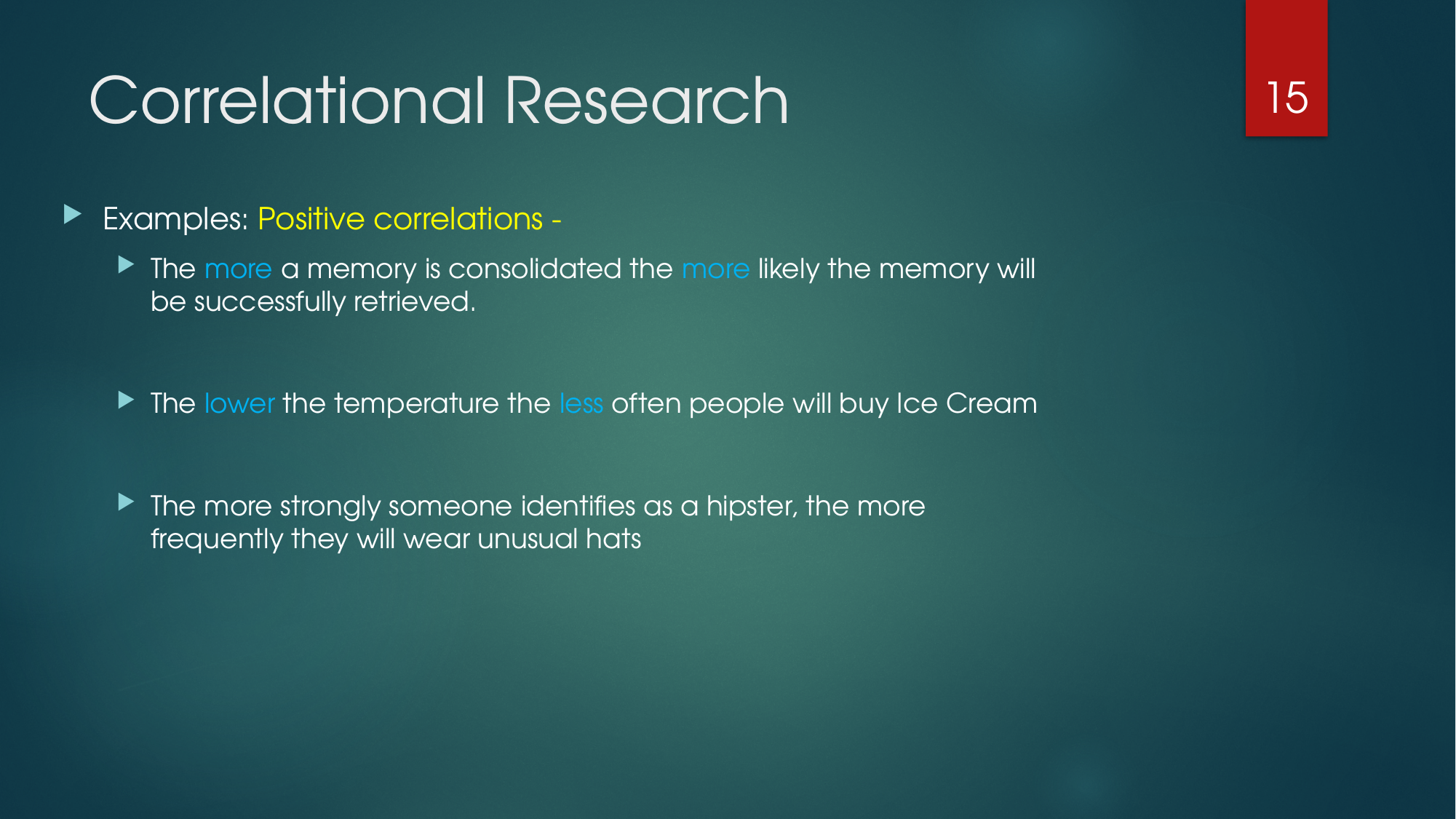

15
# Correlational Research
Examples: Positive correlations -
The more a memory is consolidated the more likely the memory will be successfully retrieved.

The lower the temperature the less often people will buy Ice Cream

The more strongly someone identifies as a hipster, the more frequently they will wear unusual hats